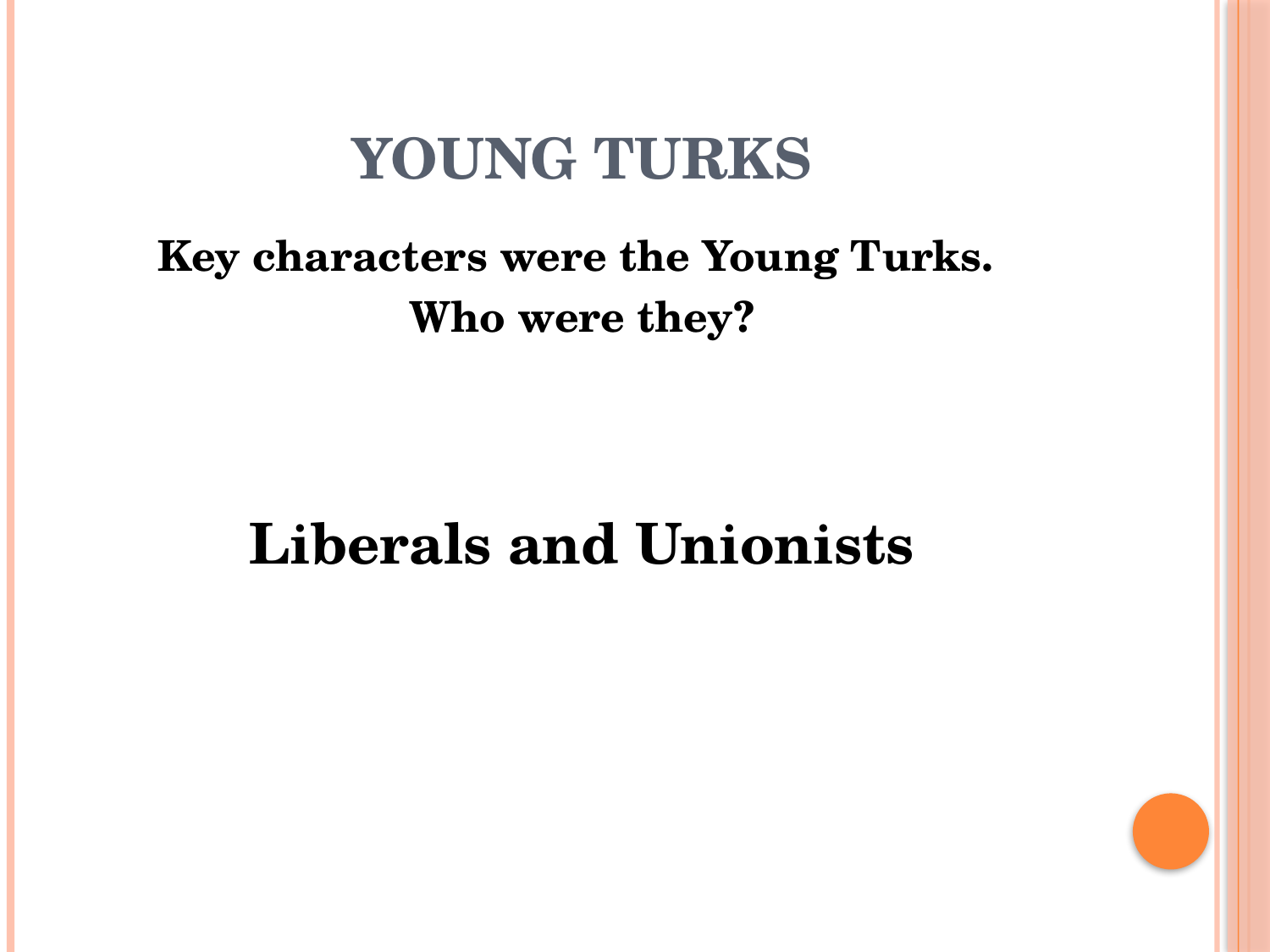

# YOUNG TURKS
Key characters were the Young Turks.
Who were they?

Liberals and Unionists